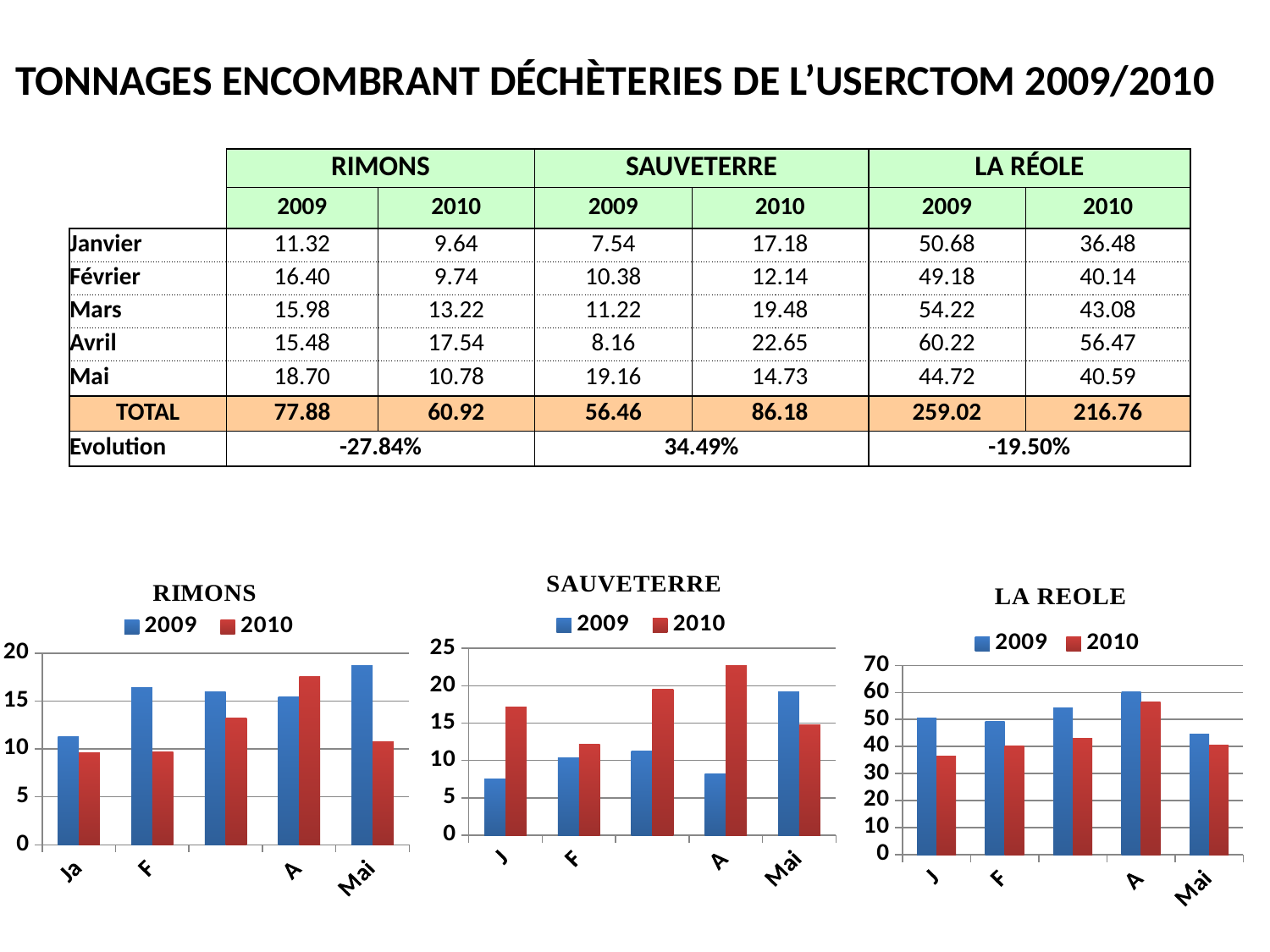

# TONNAGES ENCOMBRANT DÉCHÈTERIES DE L’USERCTOM 2009/2010
|  | RIMONS |  | SAUVETERRE |  | LA RÉOLE |  |
| --- | --- | --- | --- | --- | --- | --- |
|  | 2009 | 2010 | 2009 | 2010 | 2009 | 2010 |
| Janvier | 11.32 | 9.64 | 7.54 | 17.18 | 50.68 | 36.48 |
| Février | 16.40 | 9.74 | 10.38 | 12.14 | 49.18 | 40.14 |
| Mars | 15.98 | 13.22 | 11.22 | 19.48 | 54.22 | 43.08 |
| Avril | 15.48 | 17.54 | 8.16 | 22.65 | 60.22 | 56.47 |
| Mai | 18.70 | 10.78 | 19.16 | 14.73 | 44.72 | 40.59 |
| TOTAL | 77.88 | 60.92 | 56.46 | 86.18 | 259.02 | 216.76 |
| Evolution | -27.84% |  | 34.49% |  | -19.50% |  |

### Chart

| Category |  |  |
|---|---|---|
| Janvier | 7.54 | 17.18 |
| Février | 10.38 | 12.14 |
| Mars | 11.22 | 19.479999999999986 |
| Avril | 8.16 | 22.65000000000003 |
| Mai | 19.16 | 14.73 |

### Chart

| Category |  |  |
|---|---|---|
| Janvier | 11.32 | 9.64 |
| Février | 16.4 | 9.74 |
| Mars | 15.98 | 13.22 |
| Avril | 15.48 | 17.54 |
| Mai | 18.7 | 10.78 |

### Chart

| Category |  |  |
|---|---|---|
| Janvier | 50.68 | 36.480000000000004 |
| Février | 49.18 | 40.14 |
| Mars | 54.22000000000001 | 43.08 |
| Avril | 60.22000000000001 | 56.47 |
| Mai | 44.72000000000001 | 40.59 |